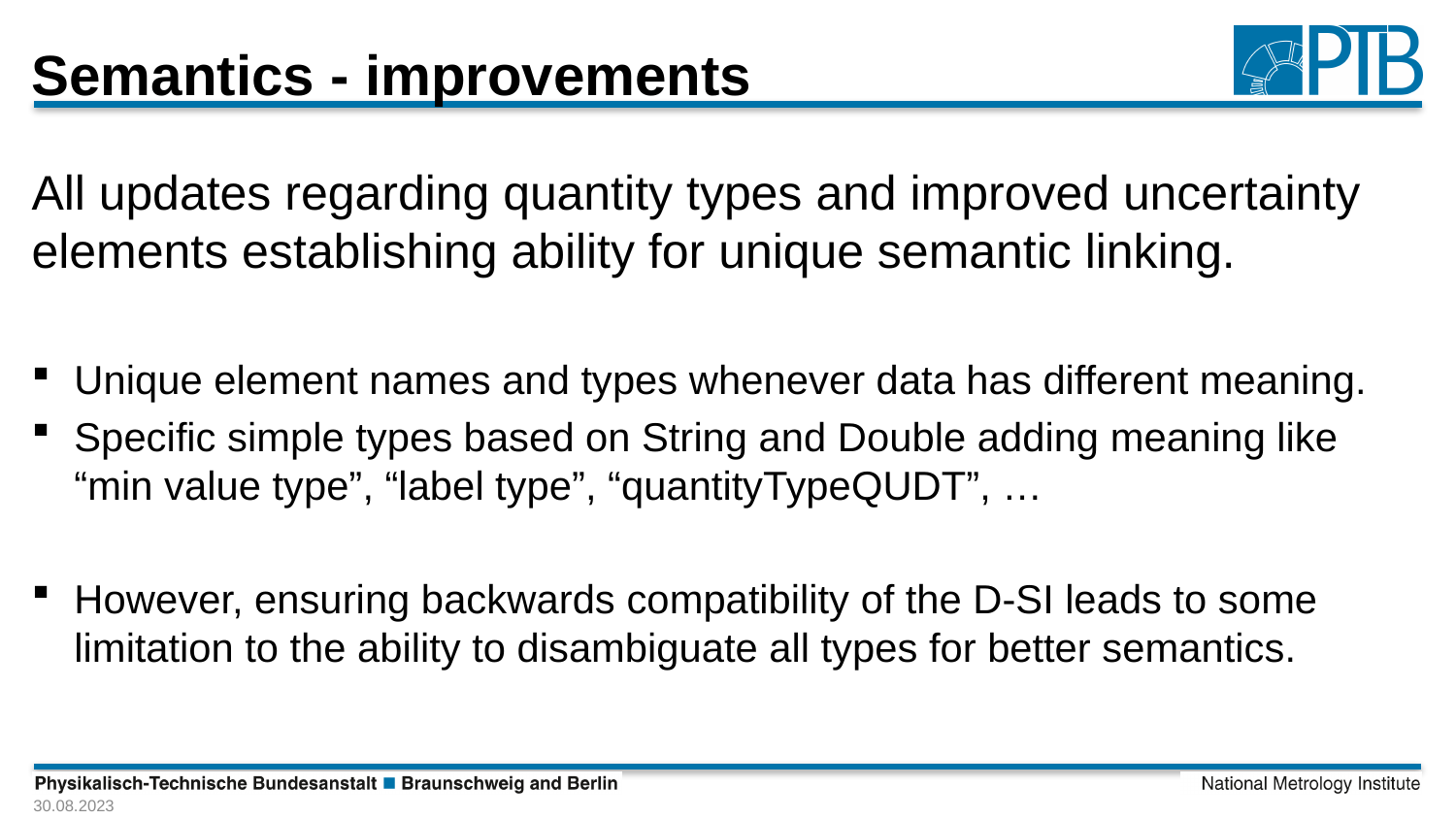

# Semantics - improvements
All updates regarding quantity types and improved uncertainty elements establishing ability for unique semantic linking.

Unique element names and types whenever data has different meaning.
Specific simple types based on String and Double adding meaning like “min value type”, “label type”, “quantityTypeQUDT”, …

However, ensuring backwards compatibility of the D-SI leads to some limitation to the ability to disambiguate all types for better semantics.
30.08.2023